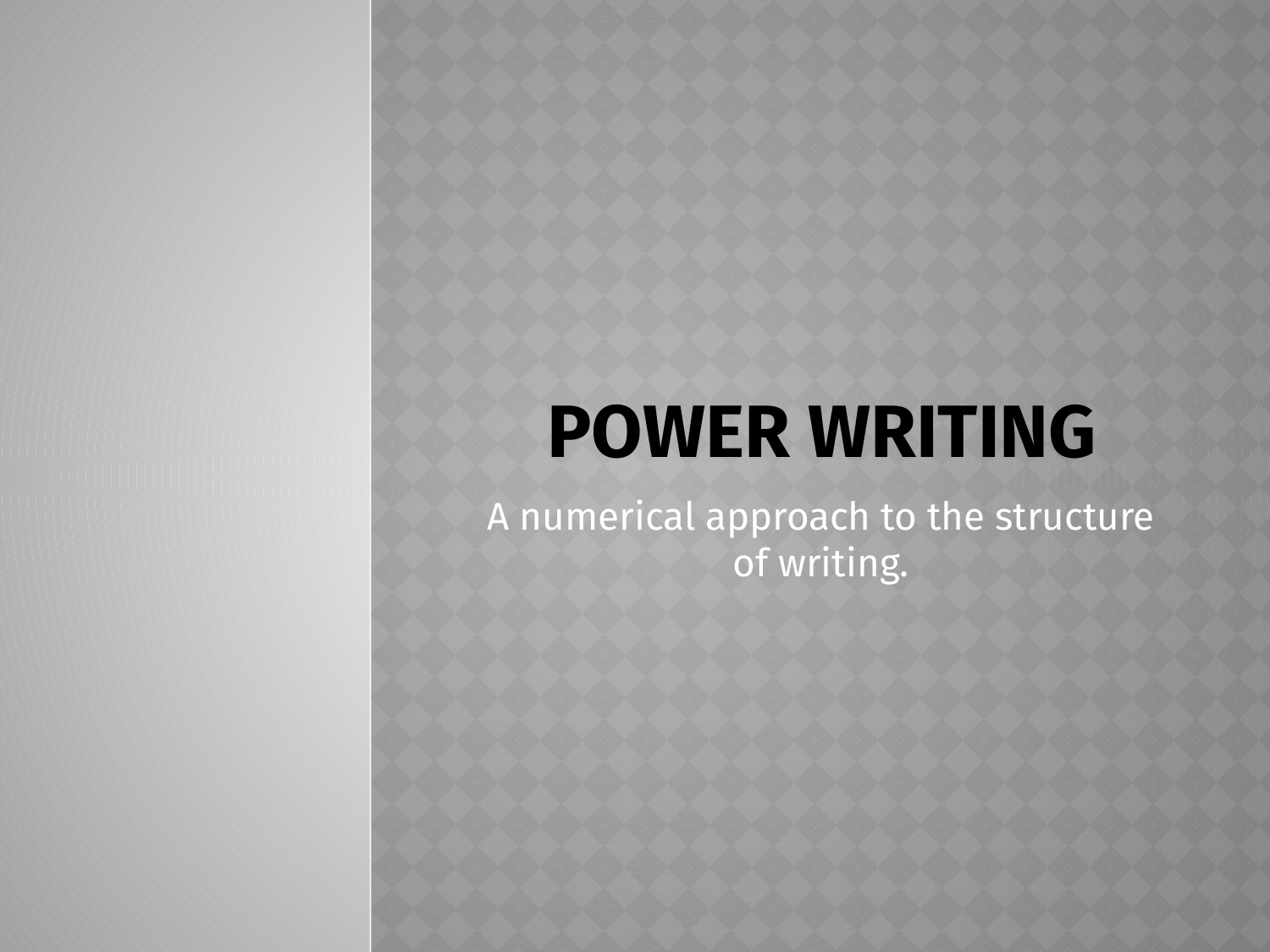

# Power Writing
A numerical approach to the structure of writing.